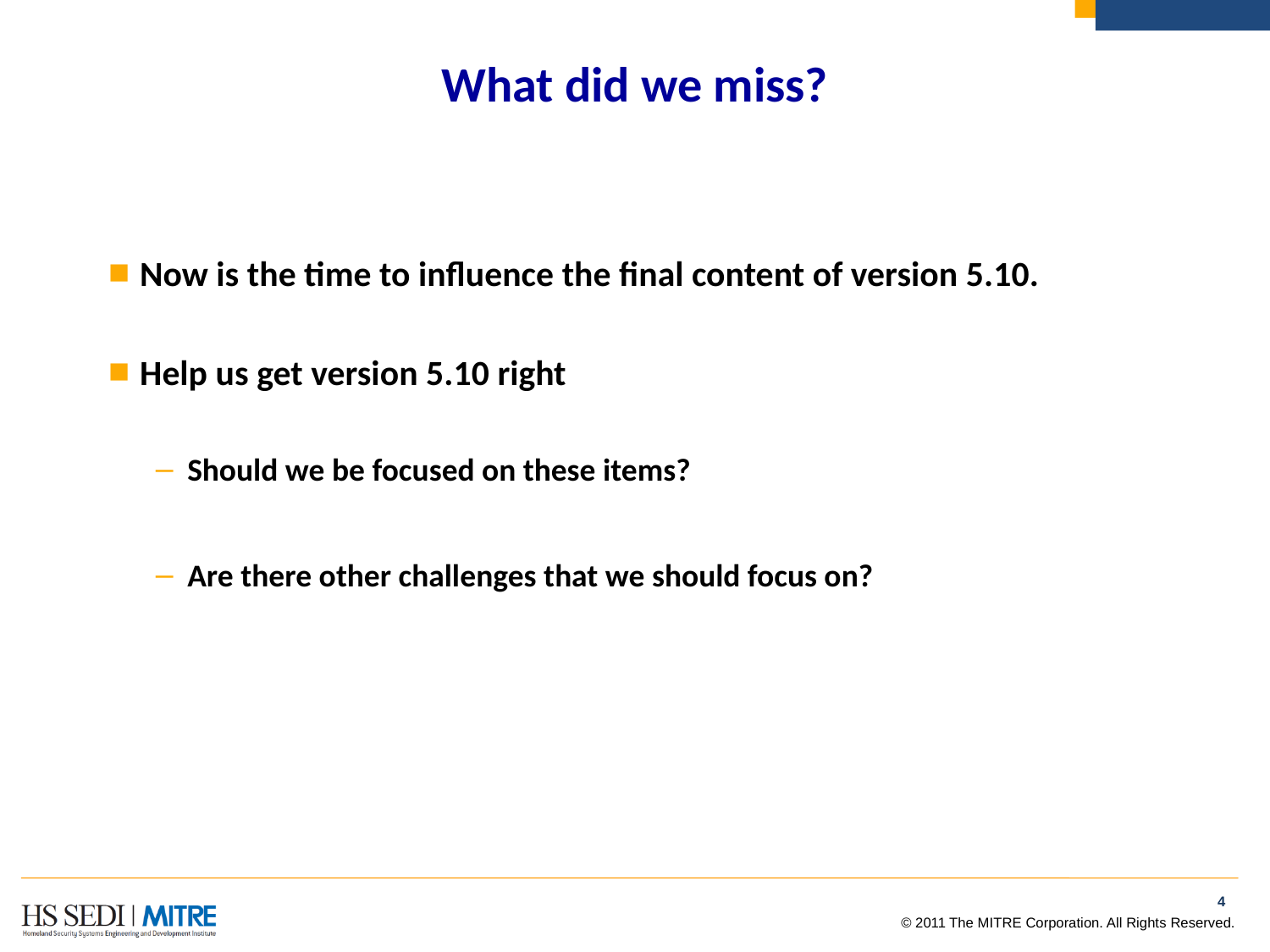

# What did we miss?

Now is the time to influence the final content of version 5.10.

Help us get version 5.10 right

Should we be focused on these items?

Are there other challenges that we should focus on?

4